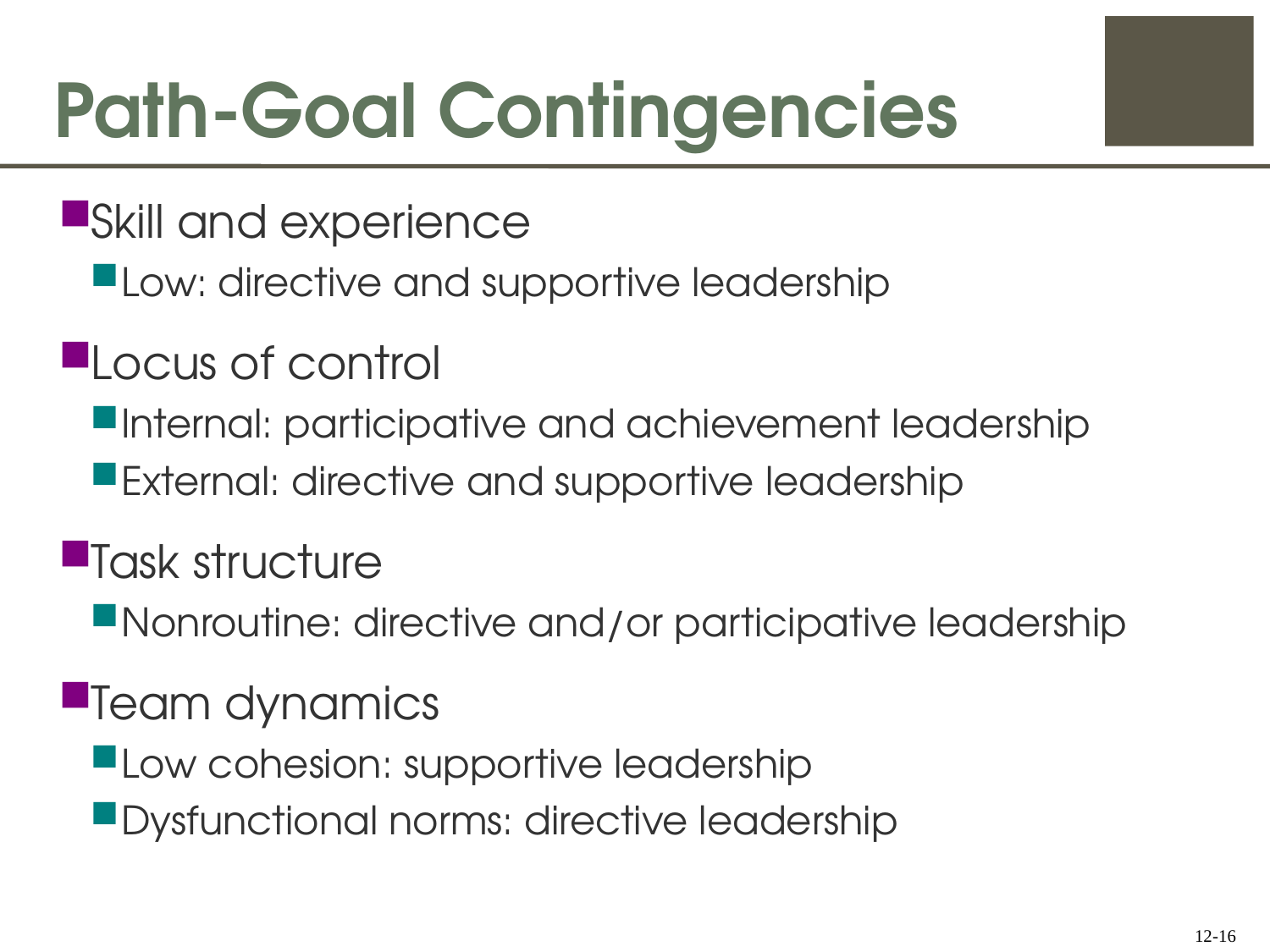

# Path-Goal Contingencies
Skill and experience
Low: directive and supportive leadership
Locus of control
Internal: participative and achievement leadership
External: directive and supportive leadership
Task structure
Nonroutine: directive and/or participative leadership
Team dynamics
Low cohesion: supportive leadership
Dysfunctional norms: directive leadership